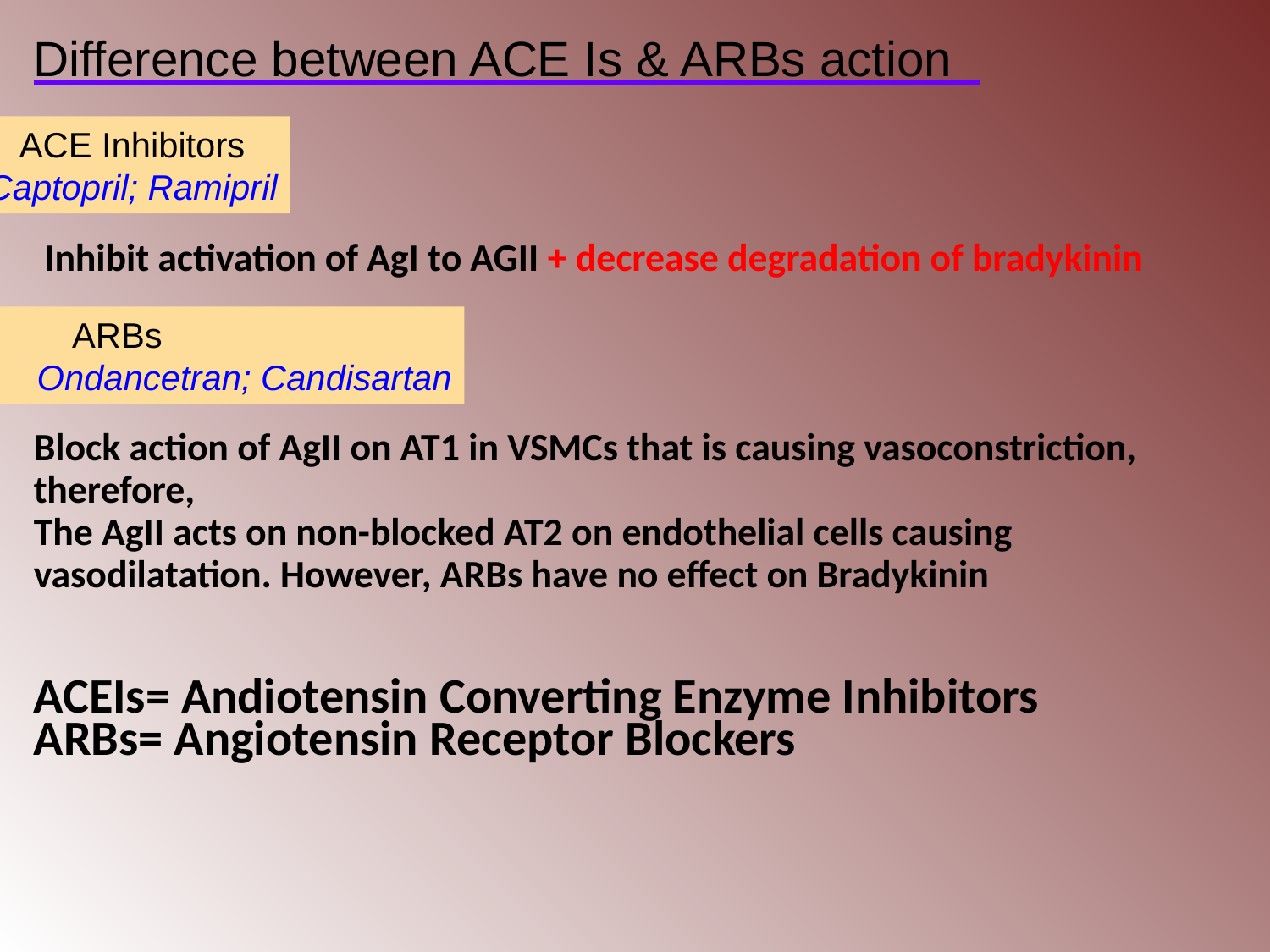

Difference between ACE Is & ARBs action
ACE Inhibitors
Captopril; Ramipril
Inhibit activation of AgI to AGII + decrease degradation of bradykinin
ARBs
		Ondancetran; Candisartan
Block action of AgII on AT1 in VSMCs that is causing vasoconstriction, therefore,
The AgII acts on non-blocked AT2 on endothelial cells causing vasodilatation. However, ARBs have no effect on Bradykinin

ACEIs= Andiotensin Converting Enzyme Inhibitors
ARBs= Angiotensin Receptor Blockers